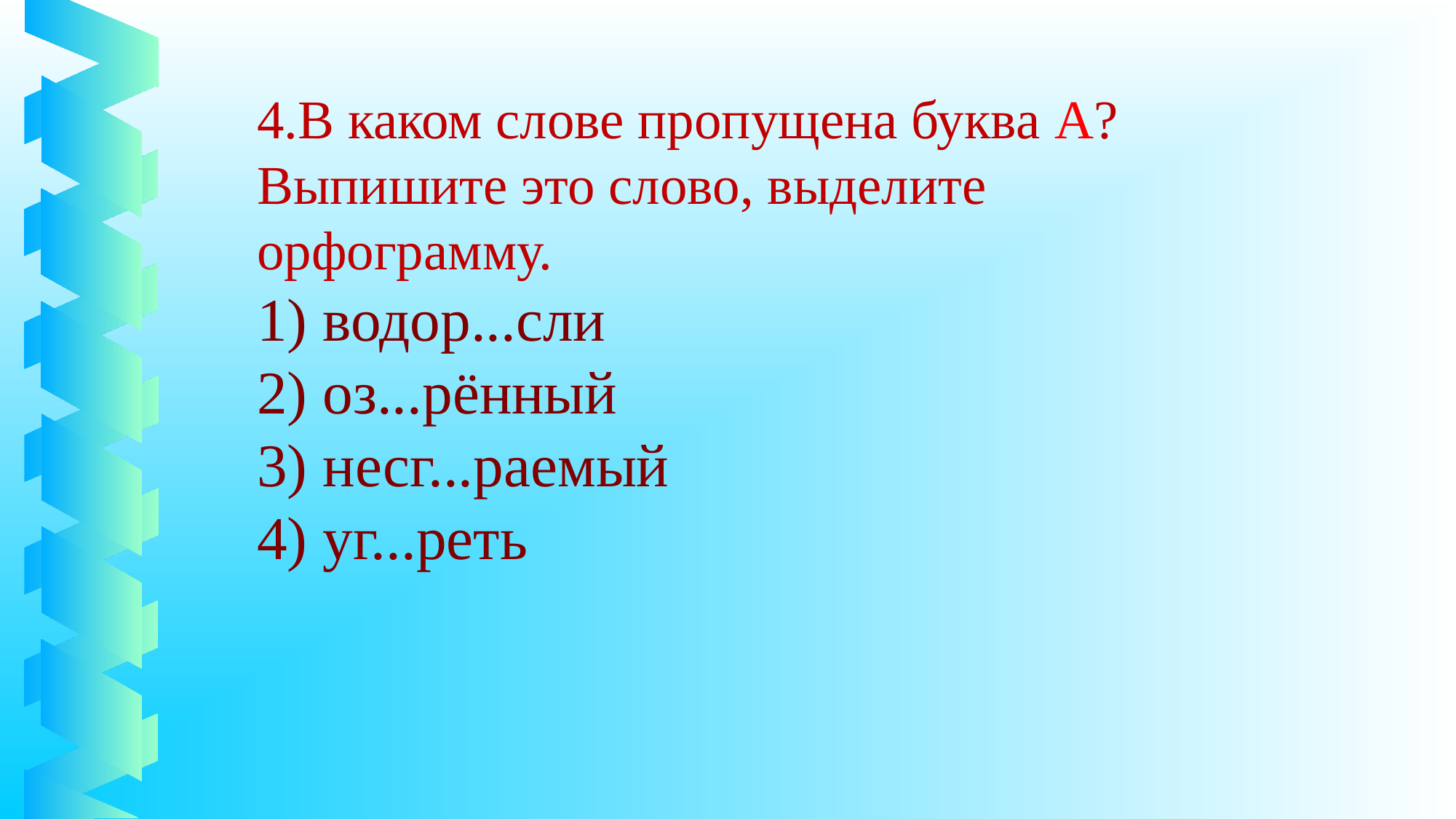

4.В каком слове пропущена буква А? Выпишите это слово, выделите орфограмму.
1) водор...сли
2) оз...рённый
3) несг...раемый
4) уг...реть